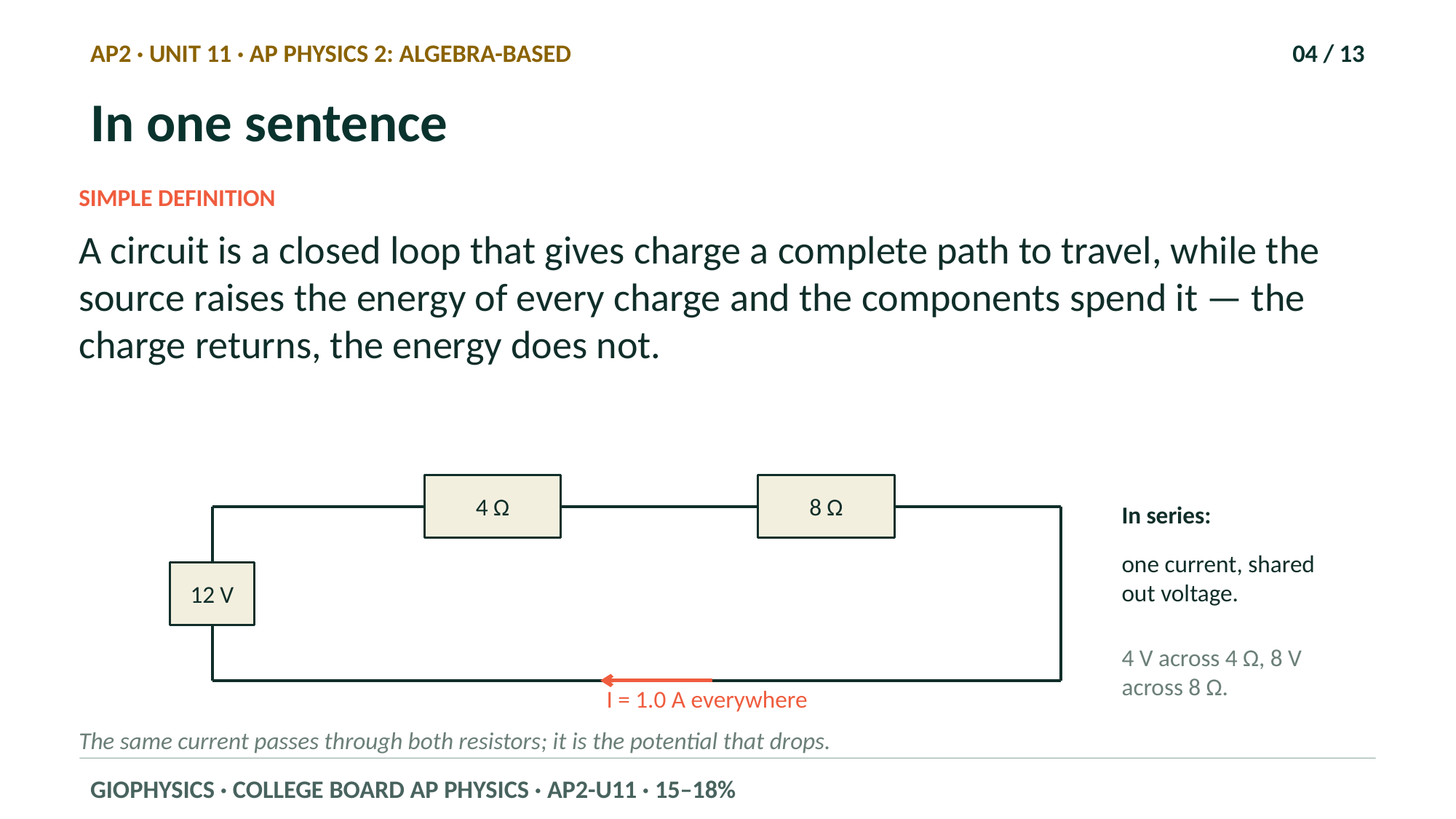

AP2 · UNIT 11 · AP PHYSICS 2: ALGEBRA-BASED
04 / 13
In one sentence
SIMPLE DEFINITION
A circuit is a closed loop that gives charge a complete path to travel, while the source raises the energy of every charge and the components spend it — the charge returns, the energy does not.
4 Ω
8 Ω
In series:
one current, shared out voltage.
12 V
4 V across 4 Ω, 8 V across 8 Ω.
I = 1.0 A everywhere
The same current passes through both resistors; it is the potential that drops.

GIOPHYSICS · COLLEGE BOARD AP PHYSICS · AP2-U11 · 15–18%